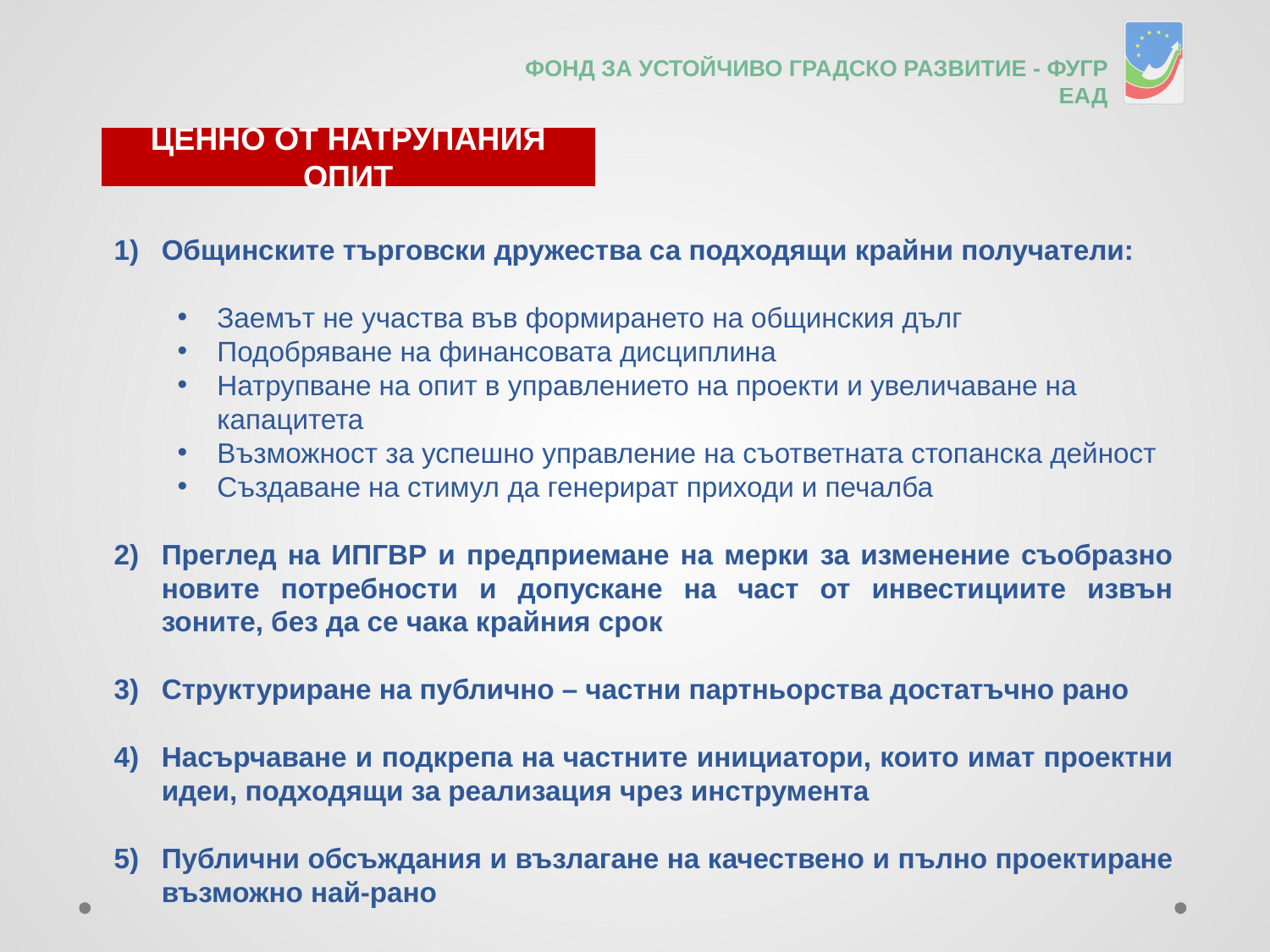

ФОНД ЗА УСТОЙЧИВО ГРАДСКО РАЗВИТИЕ - ФУГР ЕАД
ЦЕННО ОТ НАТРУПАНИЯ ОПИТ
Общинските търговски дружества са подходящи крайни получатели:

Заемът не участва във формирането на общинския дълг
Подобряване на финансовата дисциплина
Натрупване на опит в управлението на проекти и увеличаване на капацитета
Възможност за успешно управление на съответната стопанска дейност
Създаване на стимул да генерират приходи и печалба

Преглед на ИПГВР и предприемане на мерки за изменение съобразно новите потребности и допускане на част от инвестициите извън зоните, без да се чака крайния срок

Структуриране на публично – частни партньорства достатъчно рано

Насърчаване и подкрепа на частните инициатори, които имат проектни идеи, подходящи за реализация чрез инструмента

Публични обсъждания и възлагане на качествено и пълно проектиране възможно най-рано